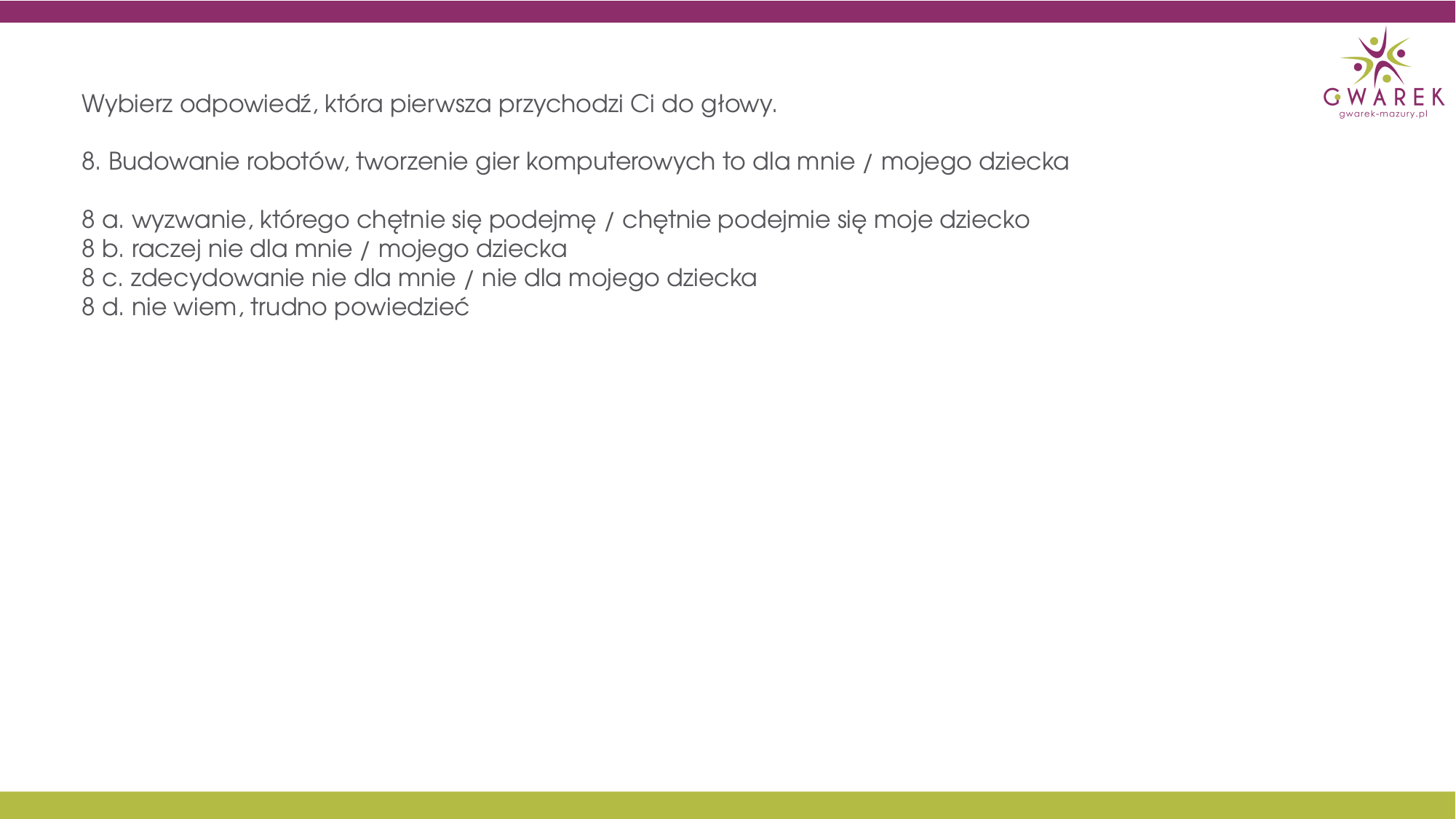

Wybierz odpowiedź, która pierwsza przychodzi Ci do głowy.

8. Budowanie robotów, tworzenie gier komputerowych to dla mnie / mojego dziecka

8 a. wyzwanie, którego chętnie się podejmę / chętnie podejmie się moje dziecko
8 b. raczej nie dla mnie / mojego dziecka
8 c. zdecydowanie nie dla mnie / nie dla mojego dziecka
8 d. nie wiem, trudno powiedzieć